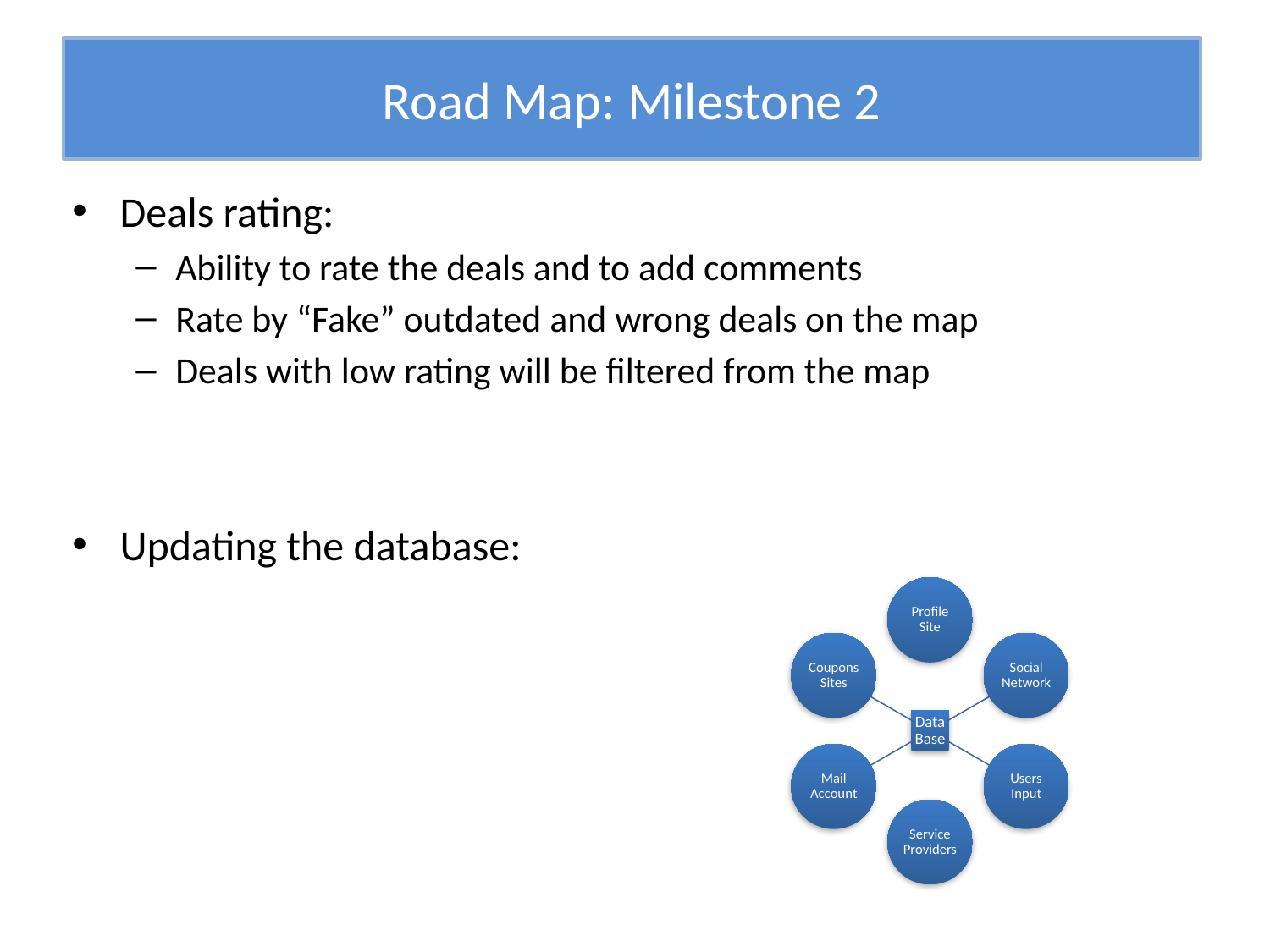

# Road Map: Milestone 2
Deals rating:
Ability to rate the deals and to add comments
Rate by “Fake” outdated and wrong deals on the map
Deals with low rating will be filtered from the map

Updating the database:

Data Base

Profile Site

Social Network

Users Input

Service Providers

Mail Account

Coupons Sites